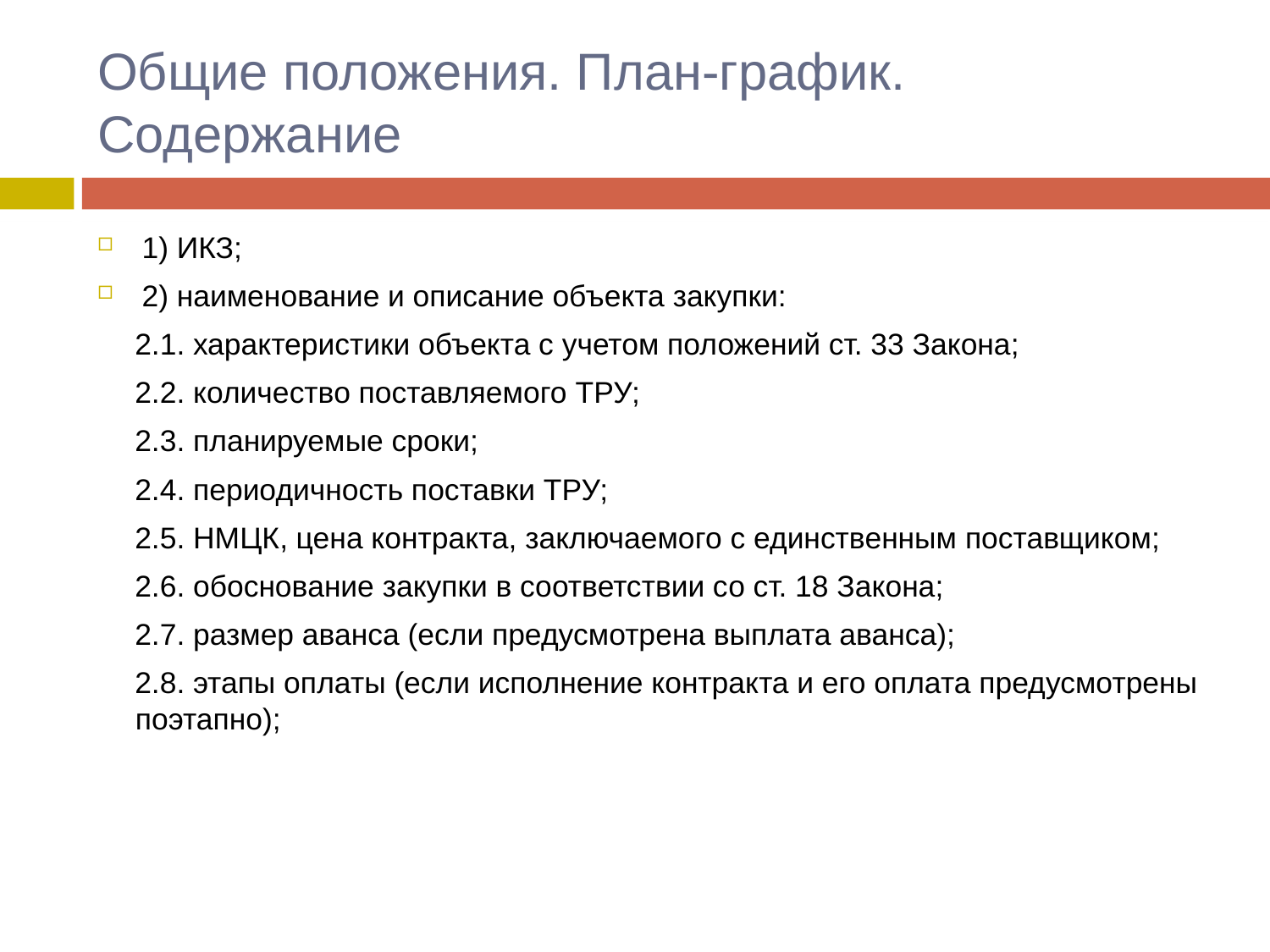

# Общие положения. План-график. Содержание
1) ИКЗ;
2) наименование и описание объекта закупки:
2.1. характеристики объекта с учетом положений ст. 33 Закона;
2.2. количество поставляемого ТРУ;
2.3. планируемые сроки;
2.4. периодичность поставки ТРУ;
2.5. НМЦК, цена контракта, заключаемого с единственным поставщиком;
2.6. обоснование закупки в соответствии со ст. 18 Закона;
2.7. размер аванса (если предусмотрена выплата аванса);
2.8. этапы оплаты (если исполнение контракта и его оплата предусмотрены поэтапно);